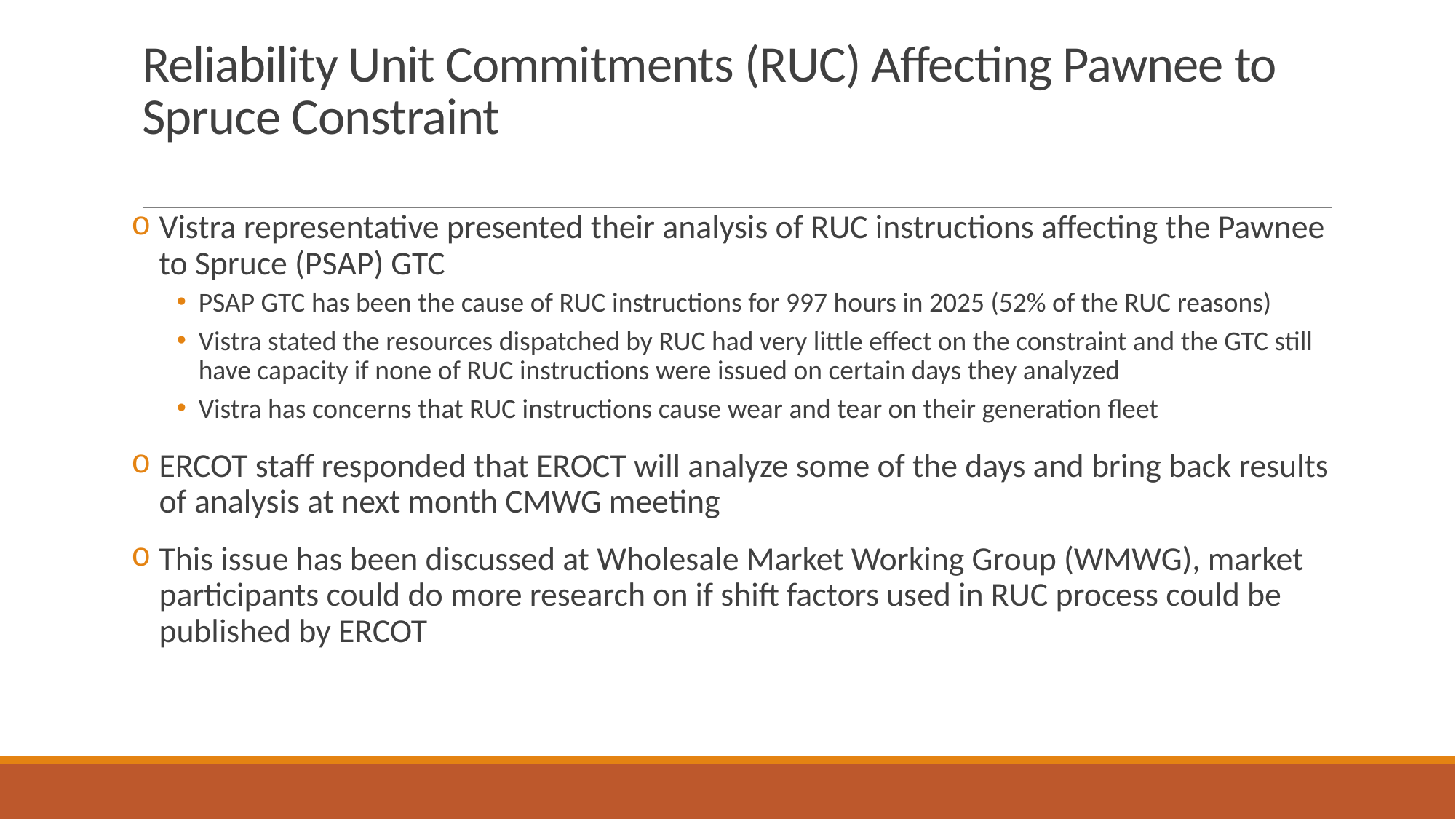

# Reliability Unit Commitments (RUC) Affecting Pawnee to Spruce Constraint
Vistra representative presented their analysis of RUC instructions affecting the Pawnee to Spruce (PSAP) GTC
PSAP GTC has been the cause of RUC instructions for 997 hours in 2025 (52% of the RUC reasons)
Vistra stated the resources dispatched by RUC had very little effect on the constraint and the GTC still have capacity if none of RUC instructions were issued on certain days they analyzed
Vistra has concerns that RUC instructions cause wear and tear on their generation fleet
ERCOT staff responded that EROCT will analyze some of the days and bring back results of analysis at next month CMWG meeting
This issue has been discussed at Wholesale Market Working Group (WMWG), market participants could do more research on if shift factors used in RUC process could be published by ERCOT